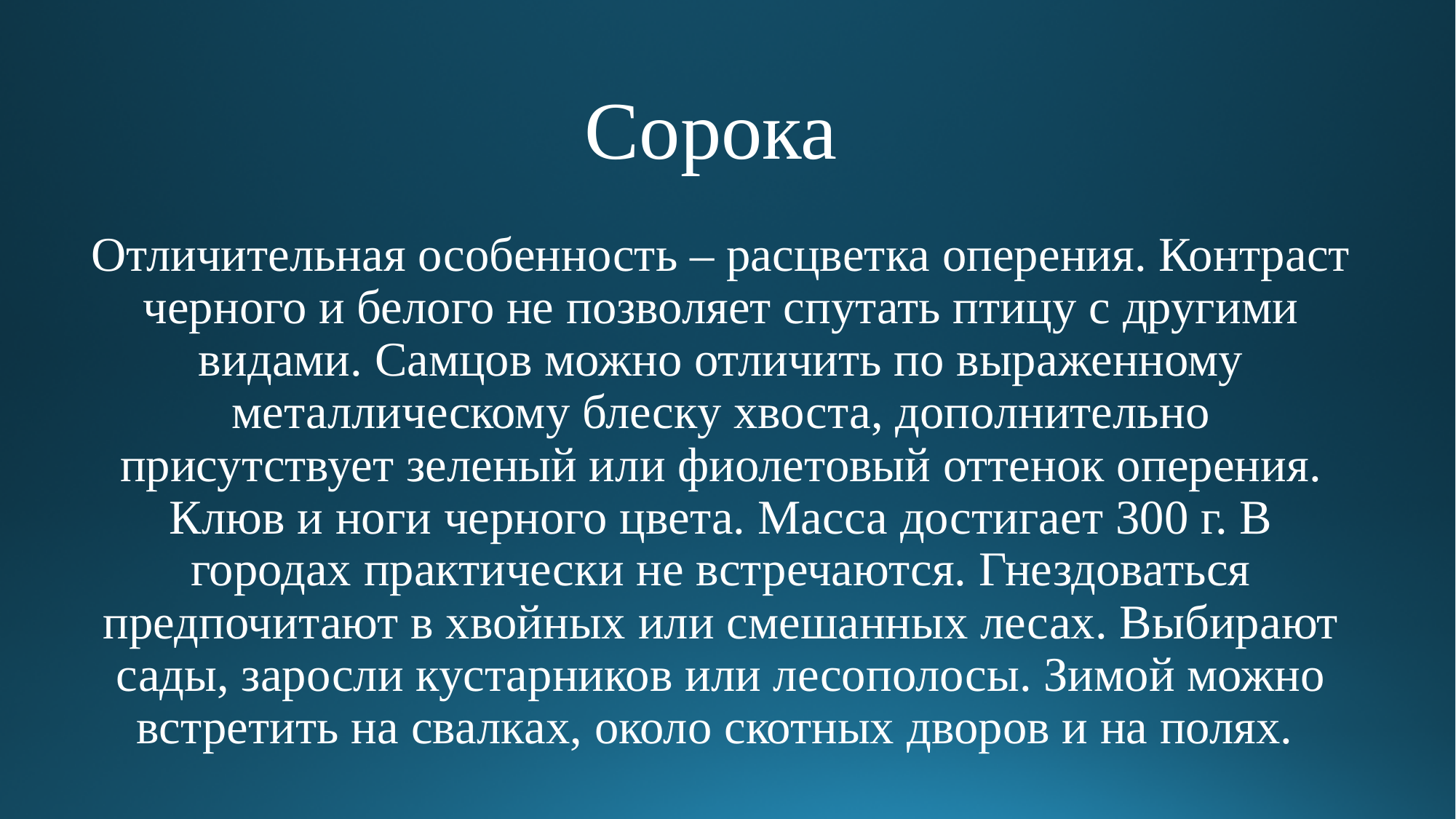

# Сорока Отличительная особенность – расцветка оперения. Контраст черного и белого не позволяет спутать птицу с другими видами. Самцов можно отличить по выраженному металлическому блеску хвоста, дополнительно присутствует зеленый или фиолетовый оттенок оперения. Клюв и ноги черного цвета. Масса достигает 300 г. В городах практически не встречаются. Гнездоваться предпочитают в хвойных или смешанных лесах. Выбирают сады, заросли кустарников или лесополосы. Зимой можно встретить на свалках, около скотных дворов и на полях.